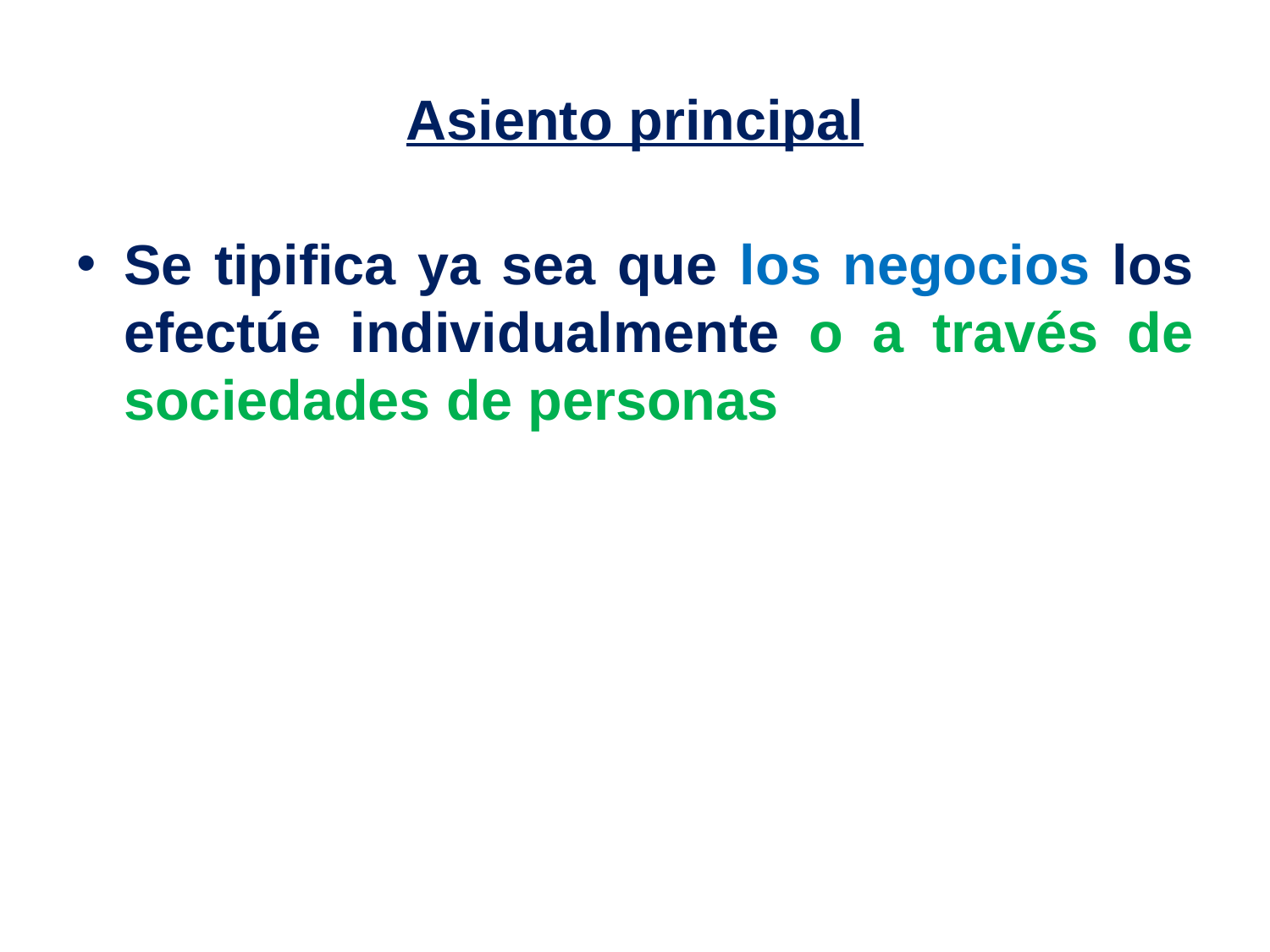

# Asiento principal
Se tipifica ya sea que los negocios los efectúe individualmente o a través de sociedades de personas